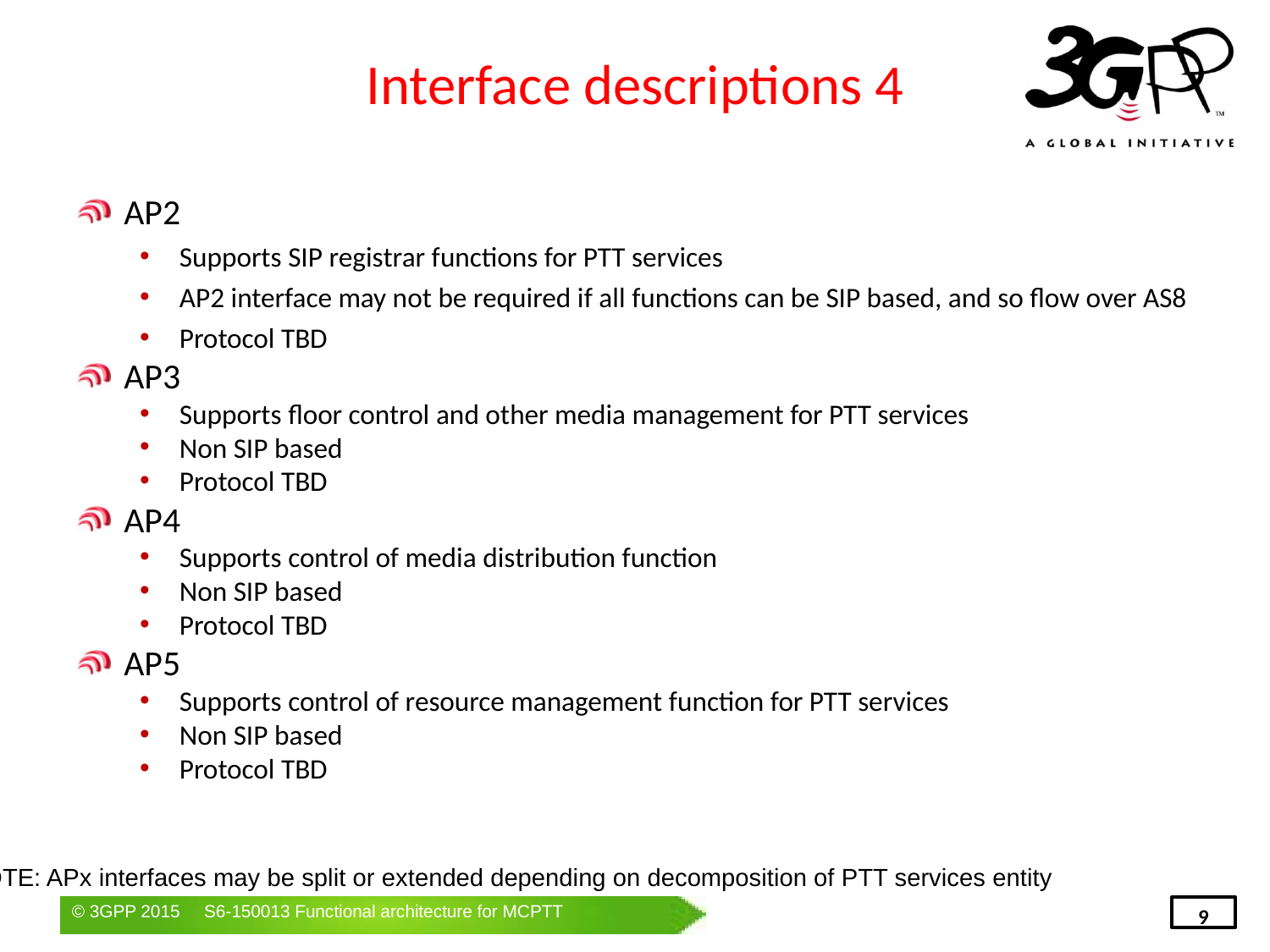

# Interface descriptions 4
AP2
Supports SIP registrar functions for PTT services
AP2 interface may not be required if all functions can be SIP based, and so flow over AS8
Protocol TBD
AP3
Supports floor control and other media management for PTT services
Non SIP based
Protocol TBD
AP4
Supports control of media distribution function
Non SIP based
Protocol TBD
AP5
Supports control of resource management function for PTT services
Non SIP based
Protocol TBD
NOTE: APx interfaces may be split or extended depending on decomposition of PTT services entity